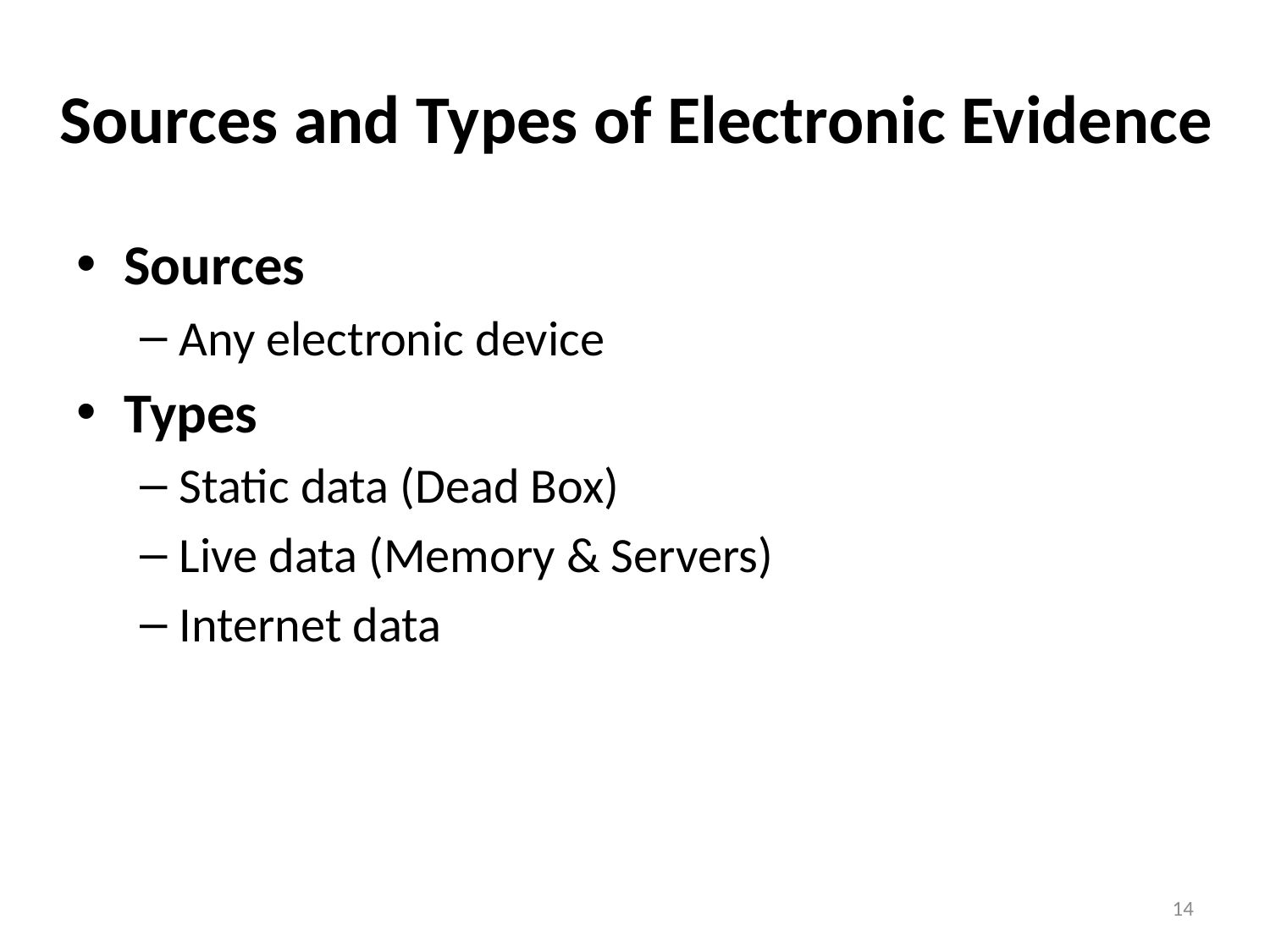

# Sources and Types of Electronic Evidence
Sources
Any electronic device
Types
Static data (Dead Box)
Live data (Memory & Servers)
Internet data
14